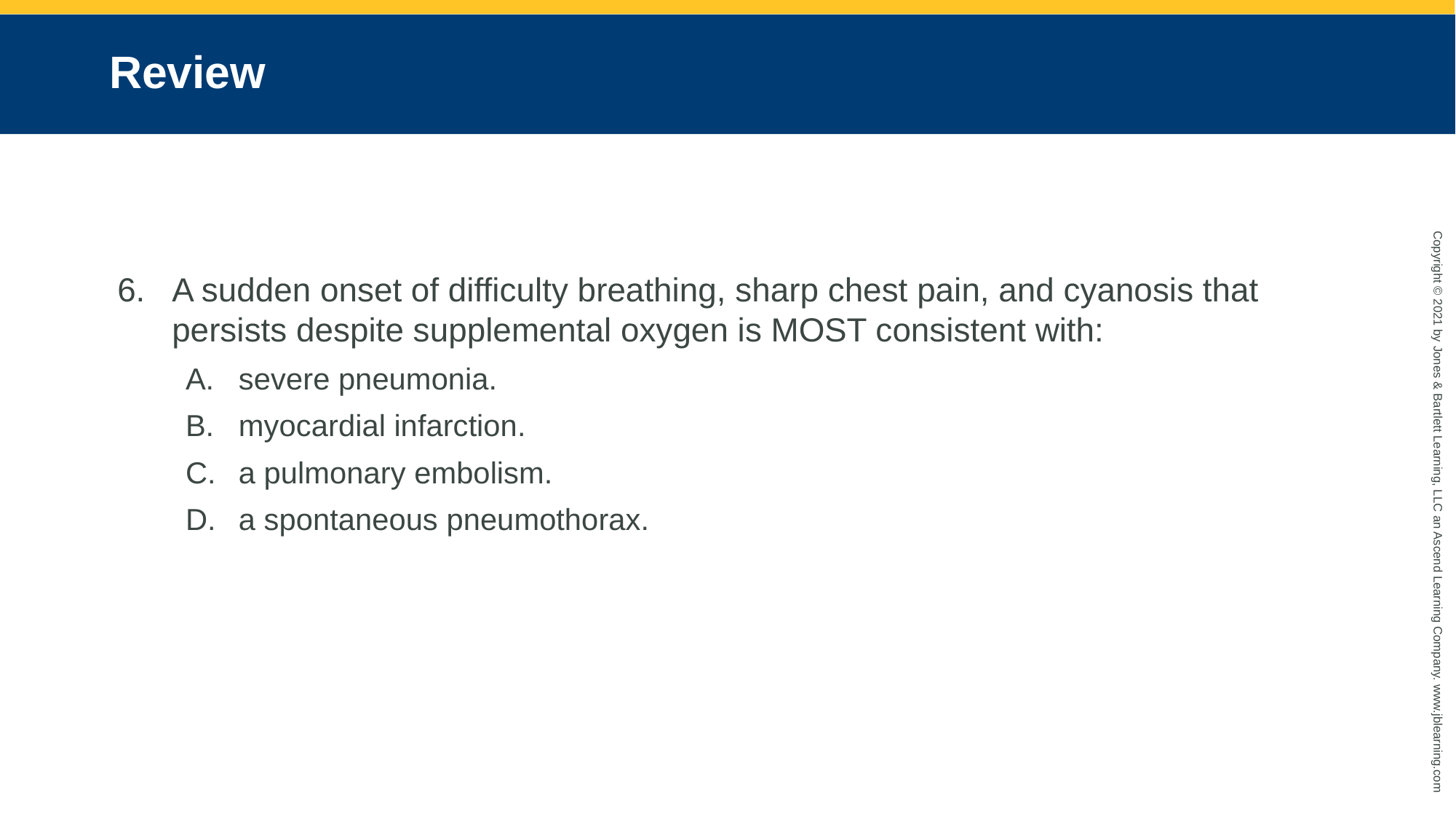

# Review
A sudden onset of difficulty breathing, sharp chest pain, and cyanosis that persists despite supplemental oxygen is MOST consistent with:
severe pneumonia.
myocardial infarction.
a pulmonary embolism.
a spontaneous pneumothorax.